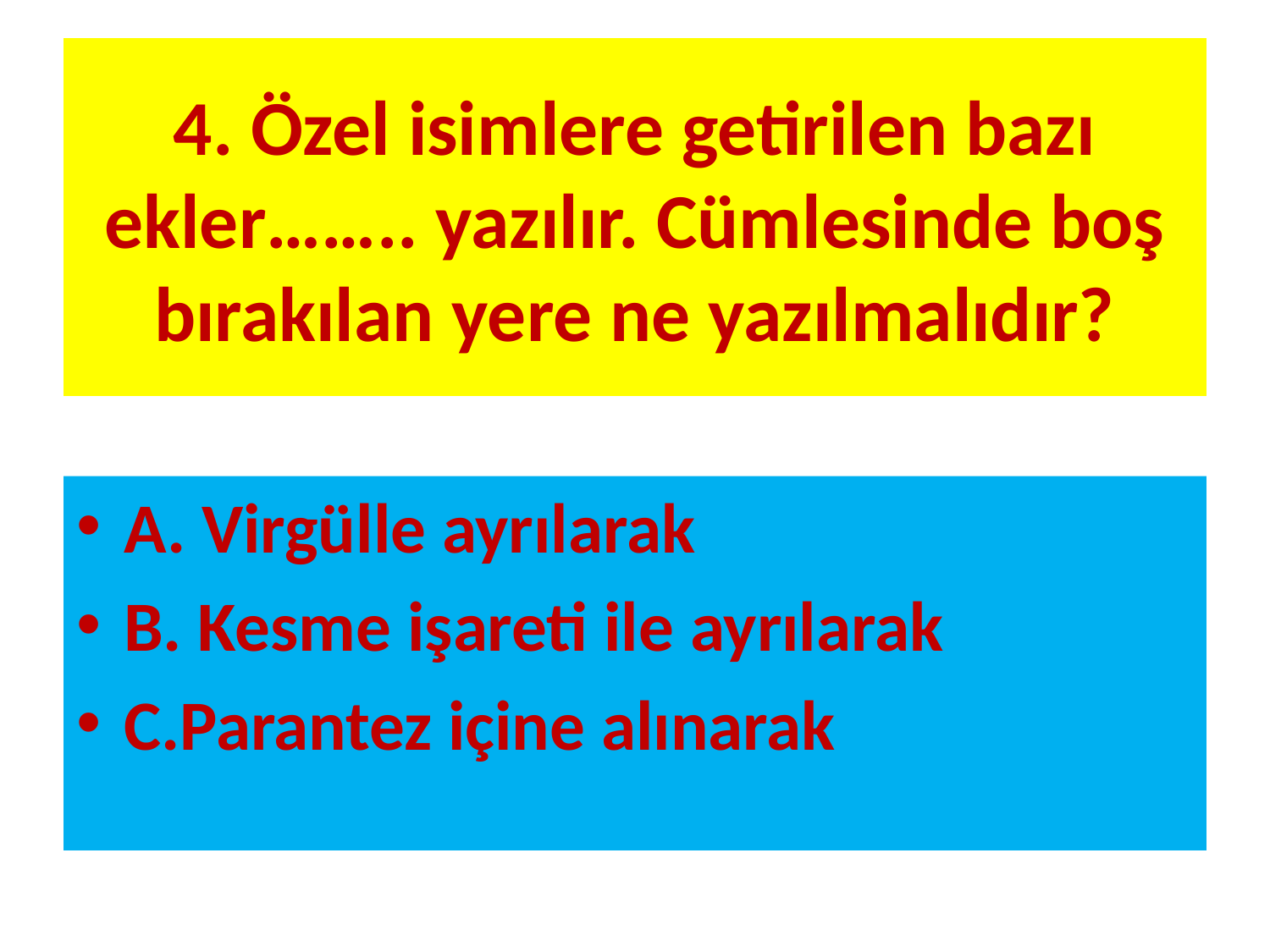

# 4. Özel isimlere getirilen bazı ekler…….. yazılır. Cümlesinde boş bırakılan yere ne yazılmalıdır?
A. Virgülle ayrılarak
B. Kesme işareti ile ayrılarak
C.Parantez içine alınarak